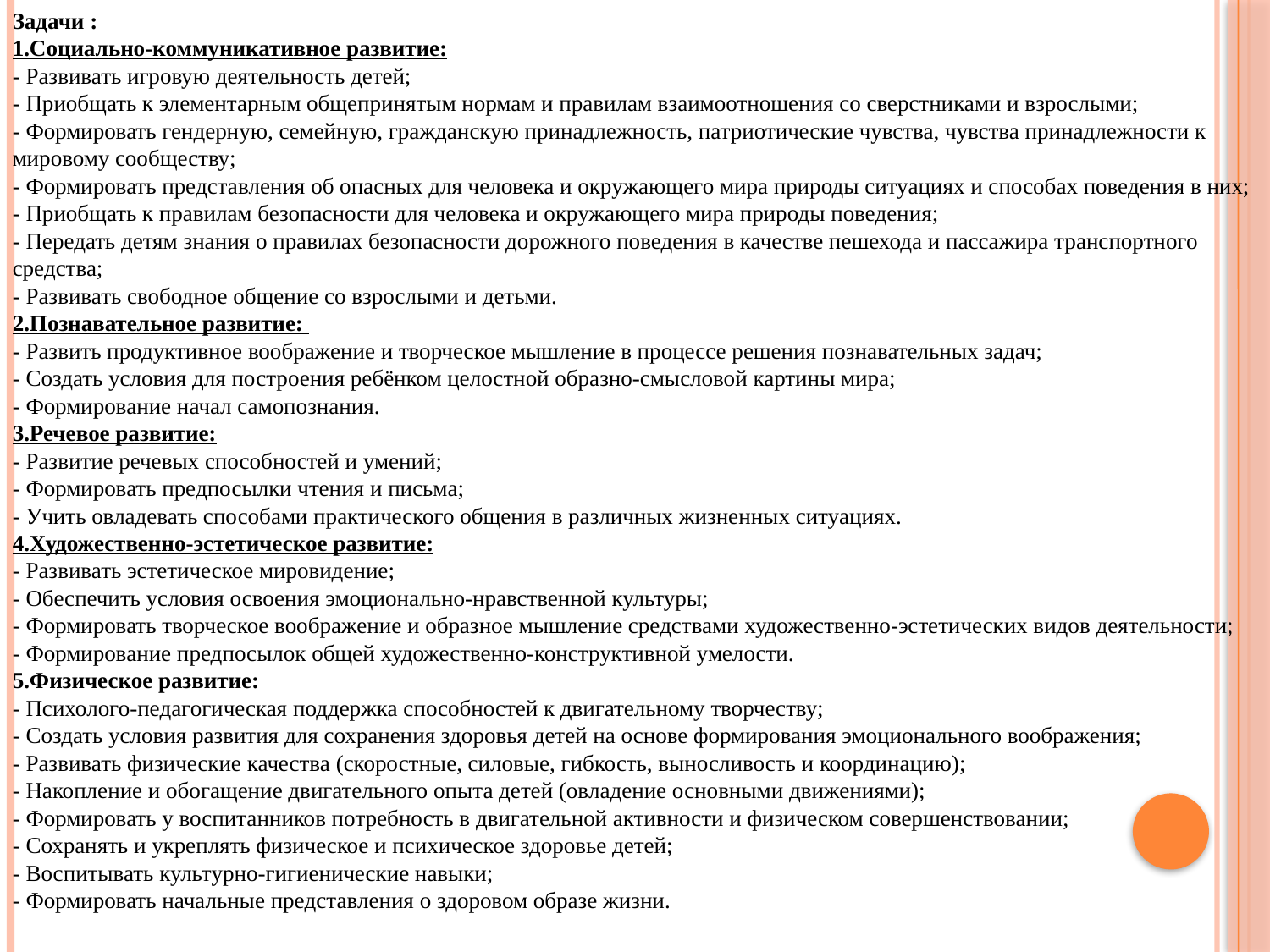

Задачи :
1.Социально-коммуникативное развитие:
- Развивать игровую деятельность детей;
- Приобщать к элементарным общепринятым нормам и правилам взаимоотношения со сверстниками и взрослыми;
- Формировать гендерную, семейную, гражданскую принадлежность, патриотические чувства, чувства принадлежности к мировому сообществу;
- Формировать представления об опасных для человека и окружающего мира природы ситуациях и способах поведения в них;
- Приобщать к правилам безопасности для человека и окружающего мира природы поведения;
- Передать детям знания о правилах безопасности дорожного поведения в качестве пешехода и пассажира транспортного средства;
- Развивать свободное общение со взрослыми и детьми.
2.Познавательное развитие:
- Развить продуктивное воображение и творческое мышление в процессе решения познавательных задач;
- Создать условия для построения ребёнком целостной образно-смысловой картины мира;
- Формирование начал самопознания.
3.Речевое развитие:
- Развитие речевых способностей и умений;
- Формировать предпосылки чтения и письма;
- Учить овладевать способами практического общения в различных жизненных ситуациях.
4.Художественно-эстетическое развитие:
- Развивать эстетическое мировидение;
- Обеспечить условия освоения эмоционально-нравственной культуры;
- Формировать творческое воображение и образное мышление средствами художественно-эстетических видов деятельности;
- Формирование предпосылок общей художественно-конструктивной умелости.
5.Физическое развитие:
- Психолого-педагогическая поддержка способностей к двигательному творчеству;
- Создать условия развития для сохранения здоровья детей на основе формирования эмоционального воображения;
- Развивать физические качества (скоростные, силовые, гибкость, выносливость и координацию);
- Накопление и обогащение двигательного опыта детей (овладение основными движениями);
- Формировать у воспитанников потребность в двигательной активности и физическом совершенствовании;
- Сохранять и укреплять физическое и психическое здоровье детей;
- Воспитывать культурно-гигиенические навыки;
- Формировать начальные представления о здоровом образе жизни.